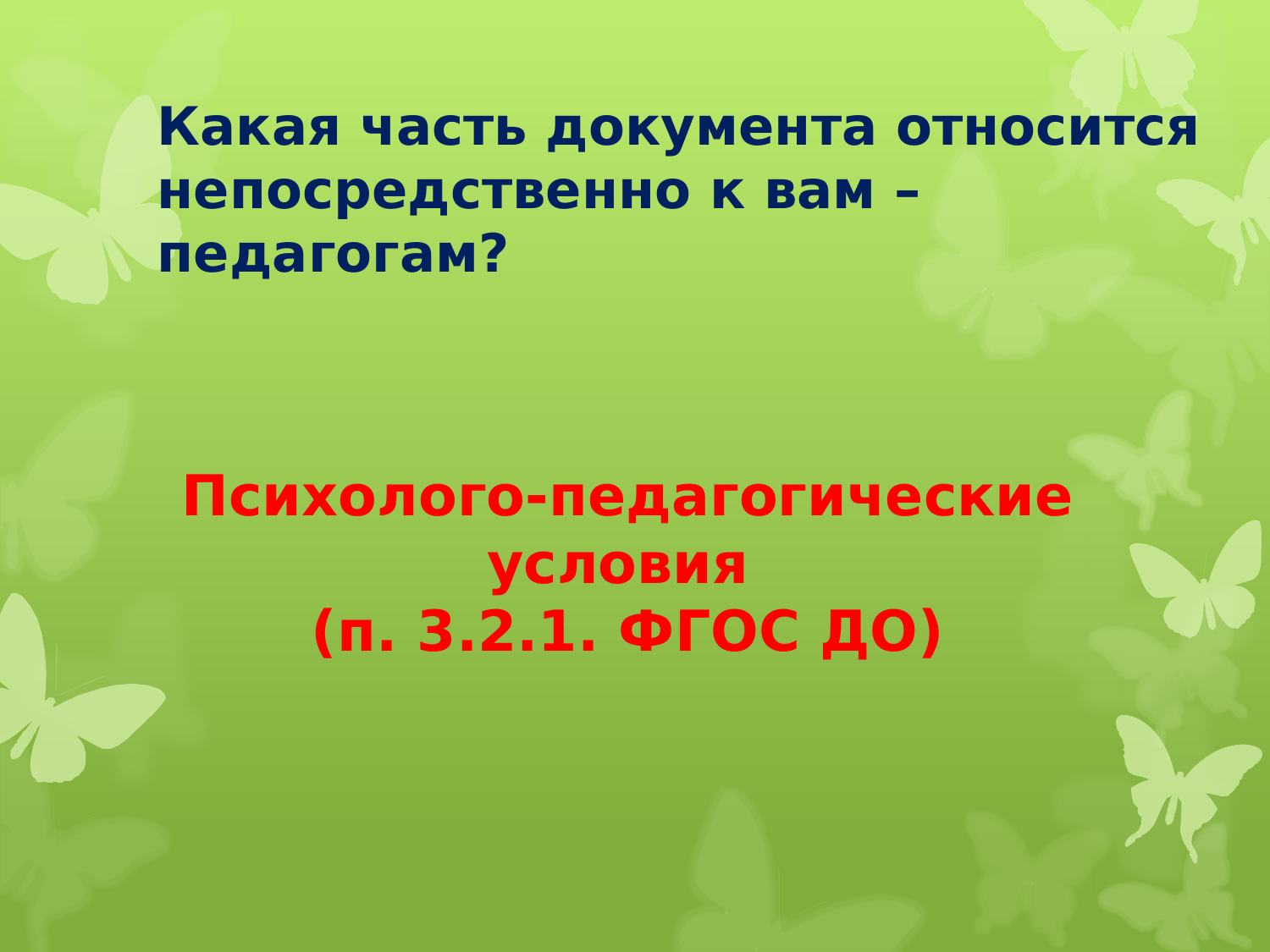

Какая часть документа относится непосредственно к вам – педагогам?

Психолого-педагогические условия
(п. 3.2.1. ФГОС ДО)